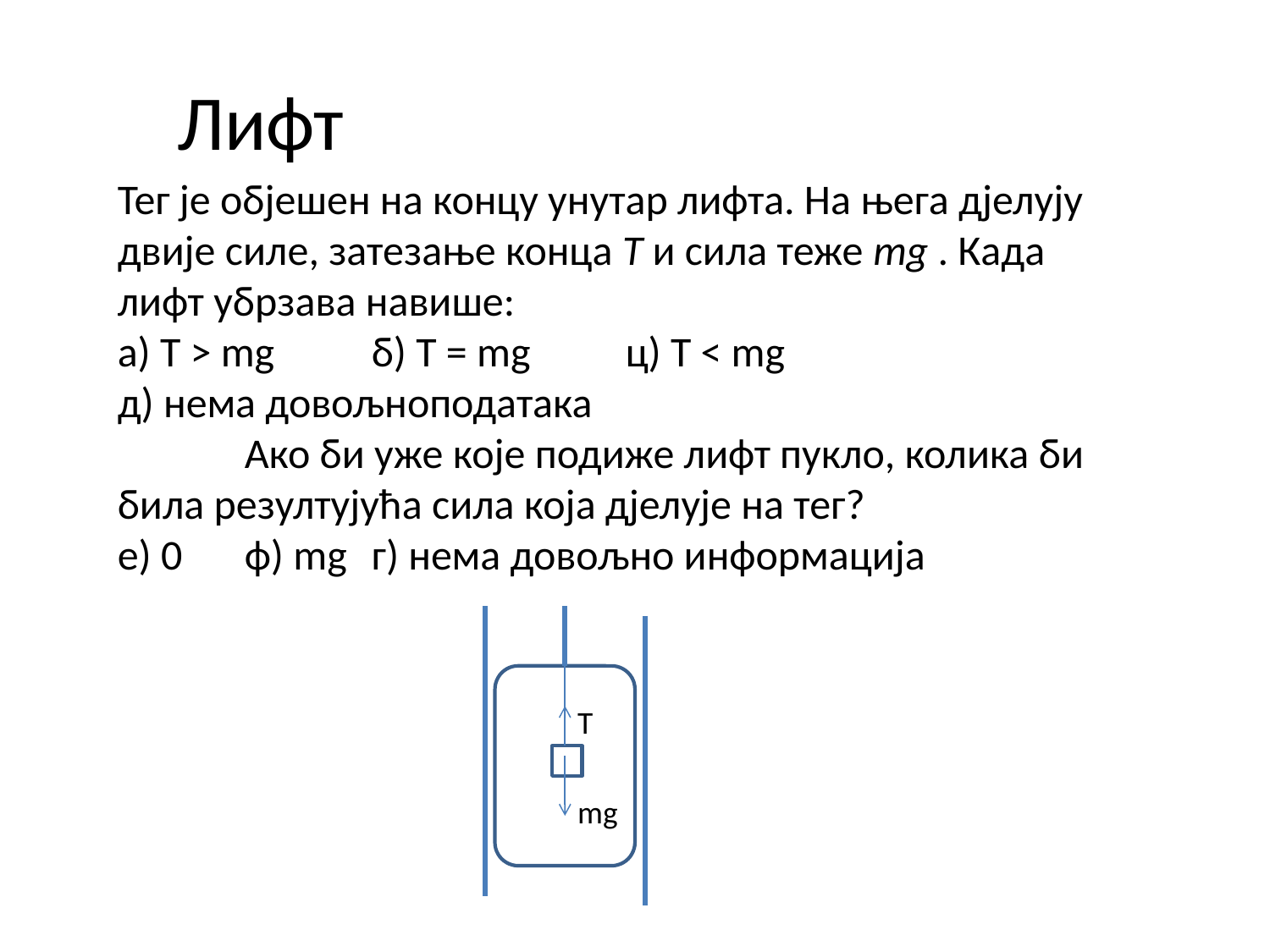

Лифт
Тег је објешен на концу унутар лифта. На њега дјелују двије силе, затезање конца T и сила теже mg . Када лифт убрзава навише:
а) T > mg	б) T = mg	ц) T < mg
д) нема довољноподатака
	Ако би уже које подиже лифт пукло, колика би била резултујућа сила која дјелује на тег?
е) 0	ф) mg	г) нема довољно информација

T

mg